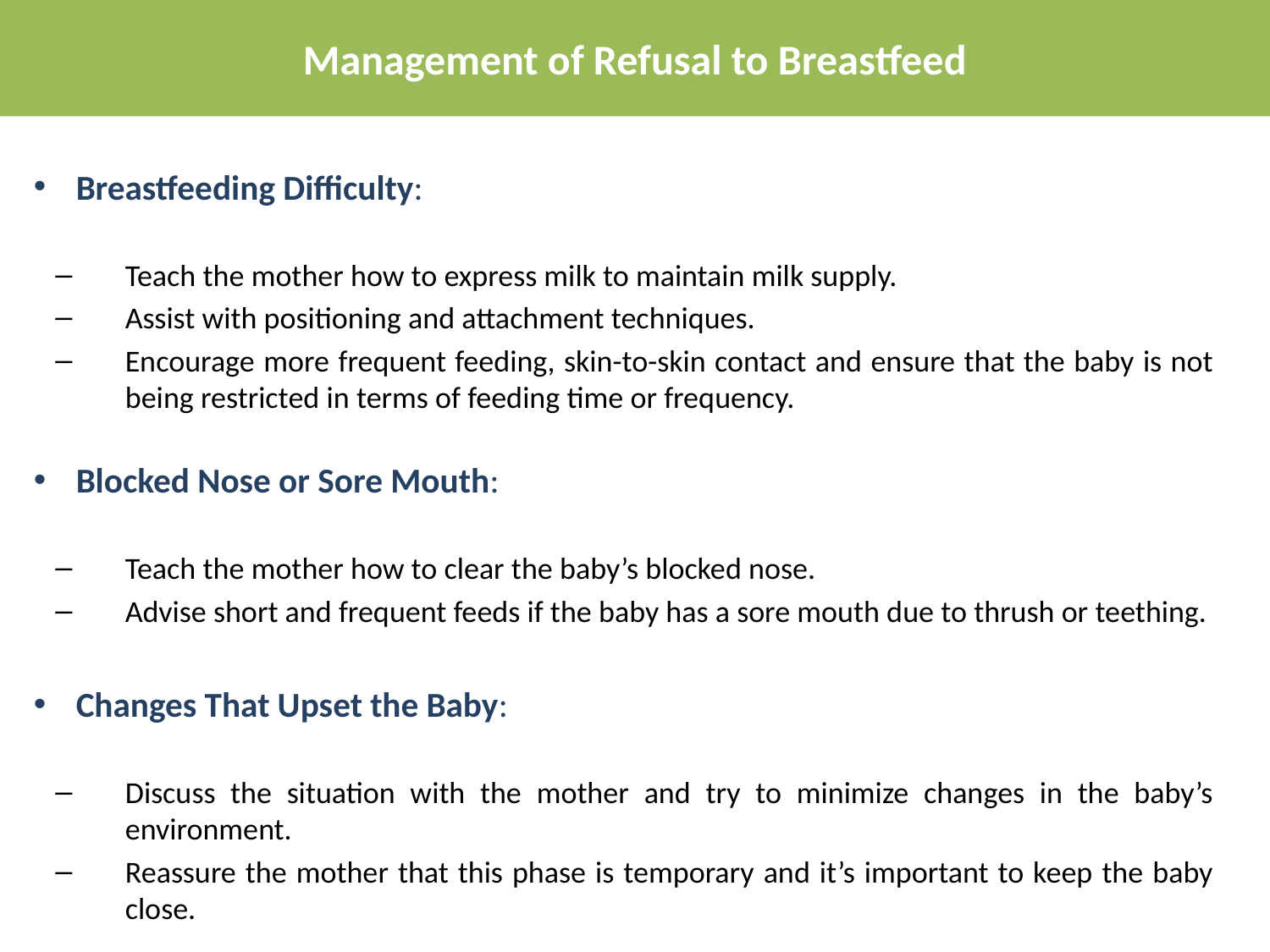

Management of Refusal to Breastfeed
Breastfeeding Difficulty:

Teach the mother how to express milk to maintain milk supply.
Assist with positioning and attachment techniques.
Encourage more frequent feeding, skin-to-skin contact and ensure that the baby is not being restricted in terms of feeding time or frequency.

Blocked Nose or Sore Mouth:

Teach the mother how to clear the baby’s blocked nose.
Advise short and frequent feeds if the baby has a sore mouth due to thrush or teething.

Changes That Upset the Baby:

Discuss the situation with the mother and try to minimize changes in the baby’s environment.
Reassure the mother that this phase is temporary and it’s important to keep the baby close.